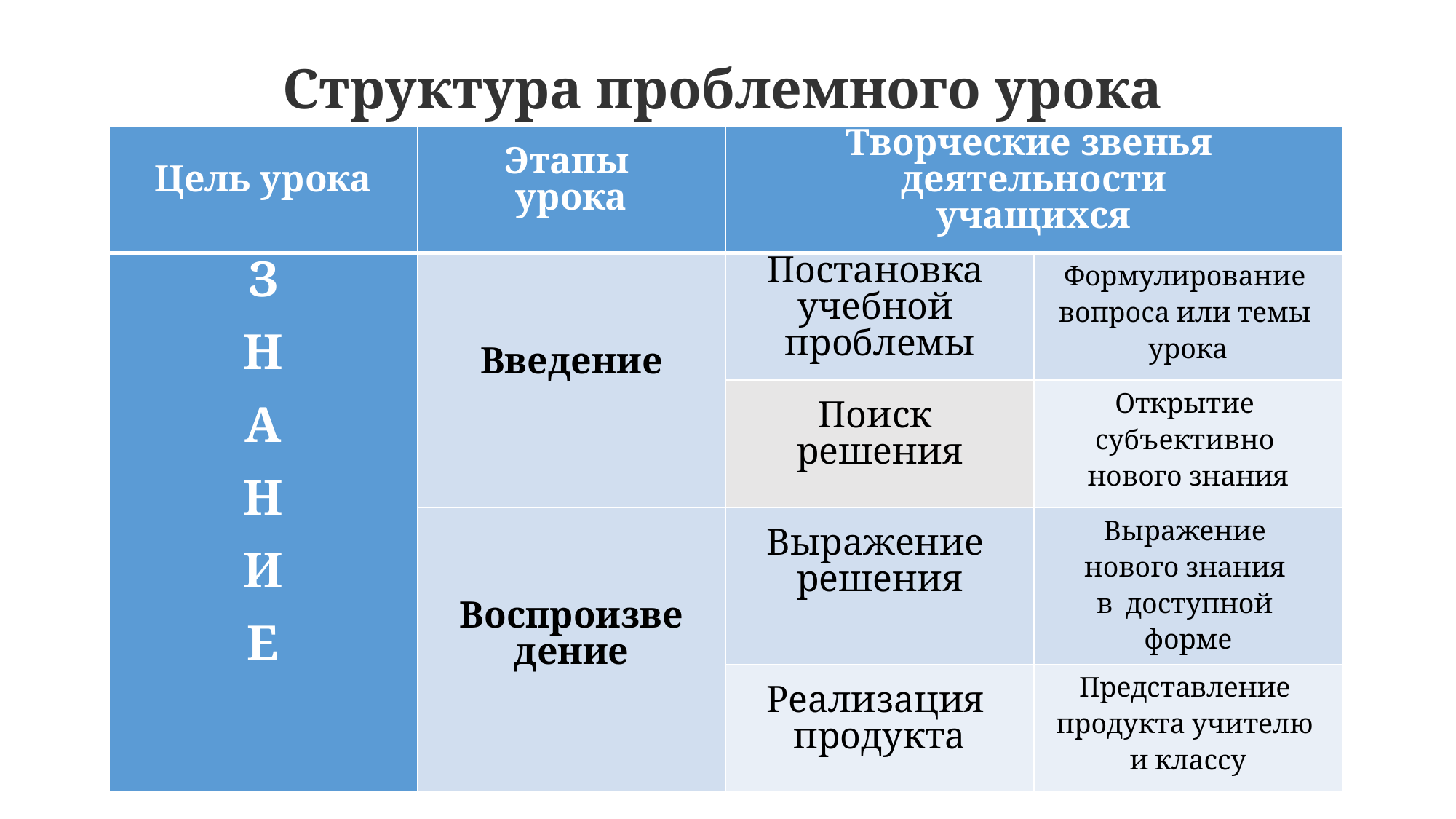

Структура проблемного урока

| Цель урока | Этапы урока | Творческие звенья деятельности учащихся |  |
| --- | --- | --- | --- |
| З Н А Н И Е | Введение | Постановка учебной проблемы | Формулирование вопроса или темы урока |
|  |  | Поиск решения | Открытие субъективно нового знания |
|  | Воспроизве дение | Выражение решения | Выражение нового знания в  доступной форме |
|  |  | Реализация продукта | Представление продукта учителю и классу |